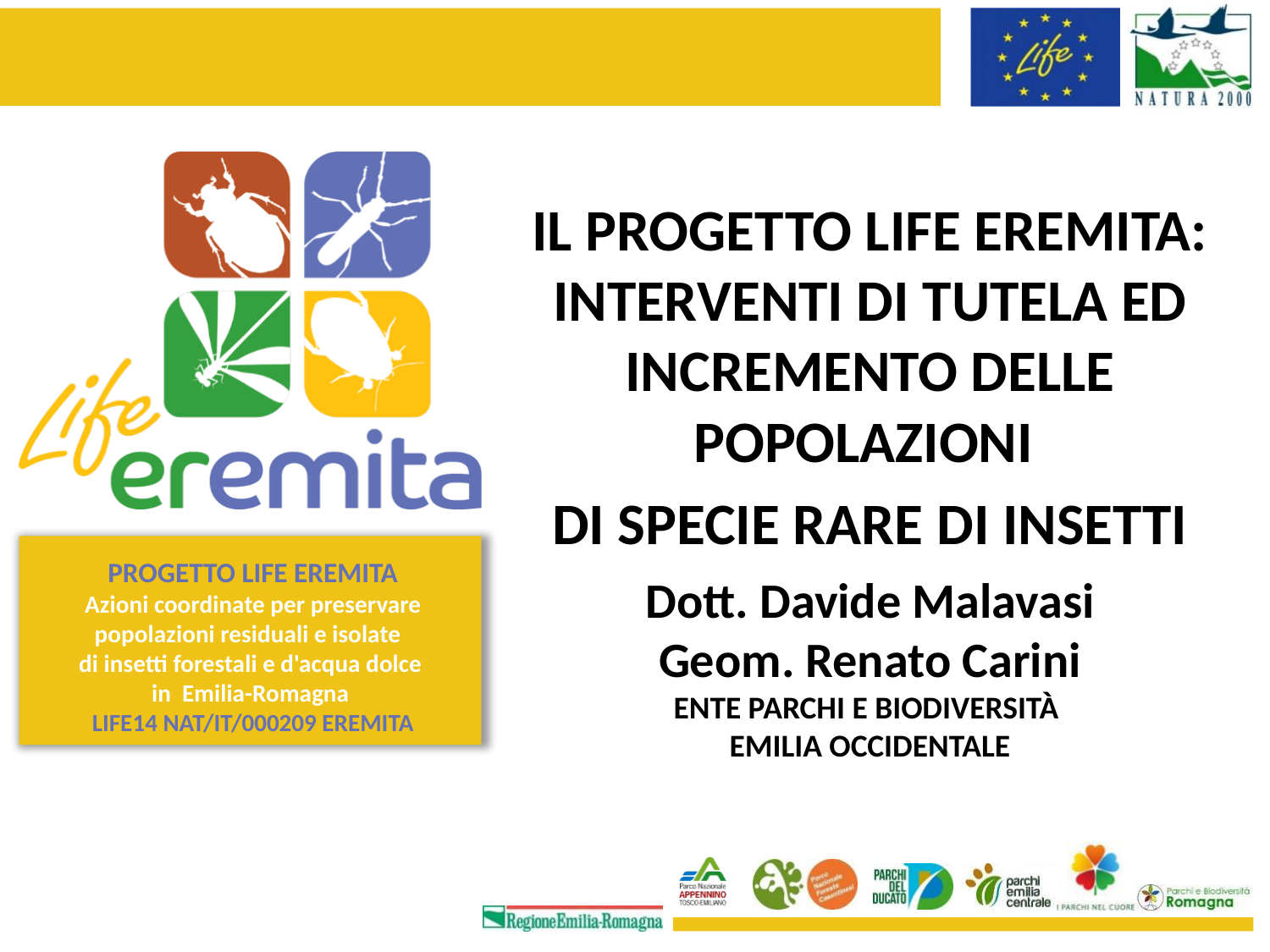

IL PROGETTO LIFE EREMITA: INTERVENTI DI TUTELA ED INCREMENTO DELLE POPOLAZIONI
DI SPECIE RARE DI INSETTI

Dott. Davide Malavasi
Geom. Renato Carini
ENTE PARCHI E BIODIVERSITÀ
EMILIA OCCIDENTALE